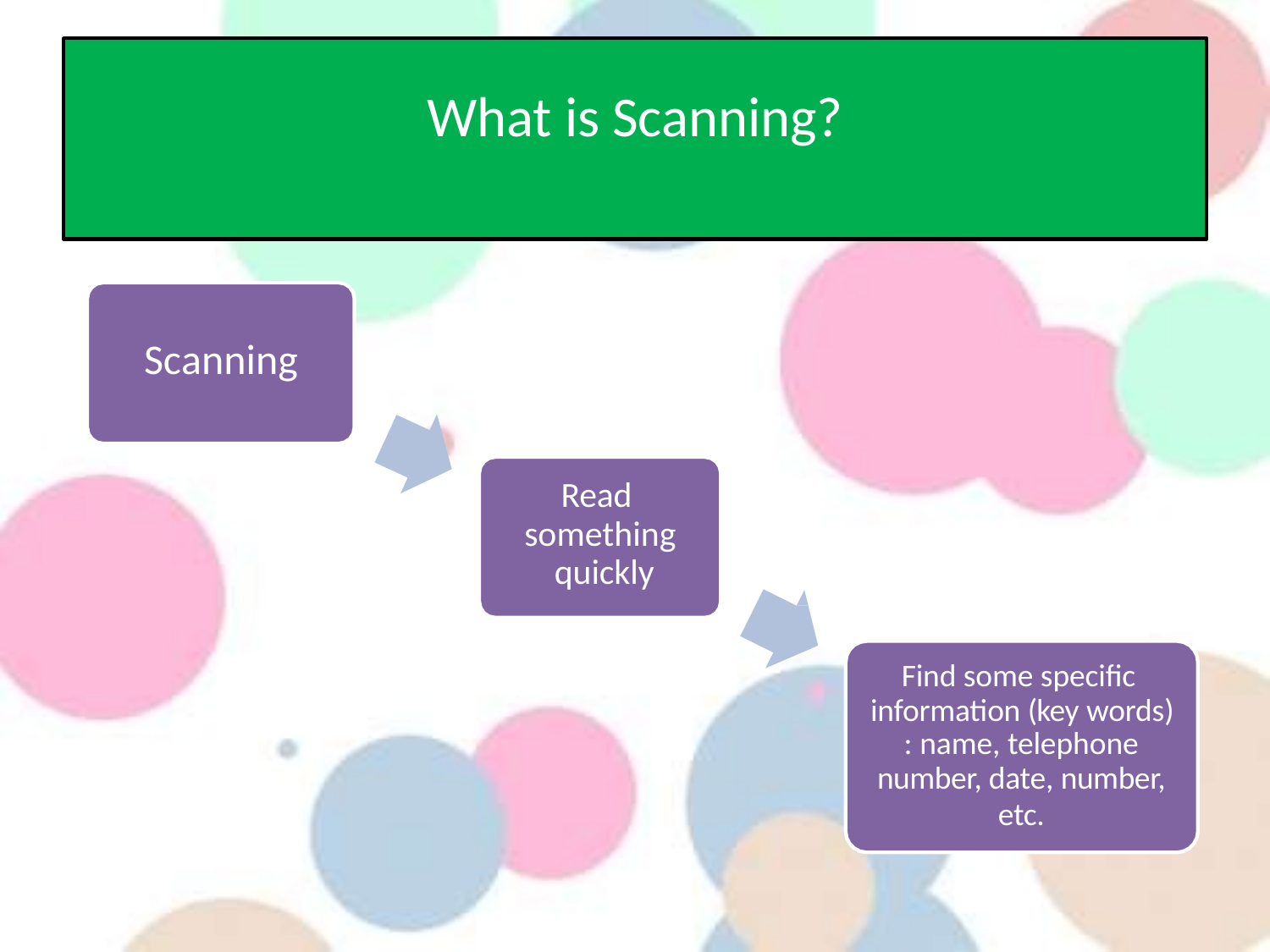

# What is Scanning?

Scanning

Read  something  quickly

Find some specific  information (key words)
: name, telephone
number, date, number,
etc.